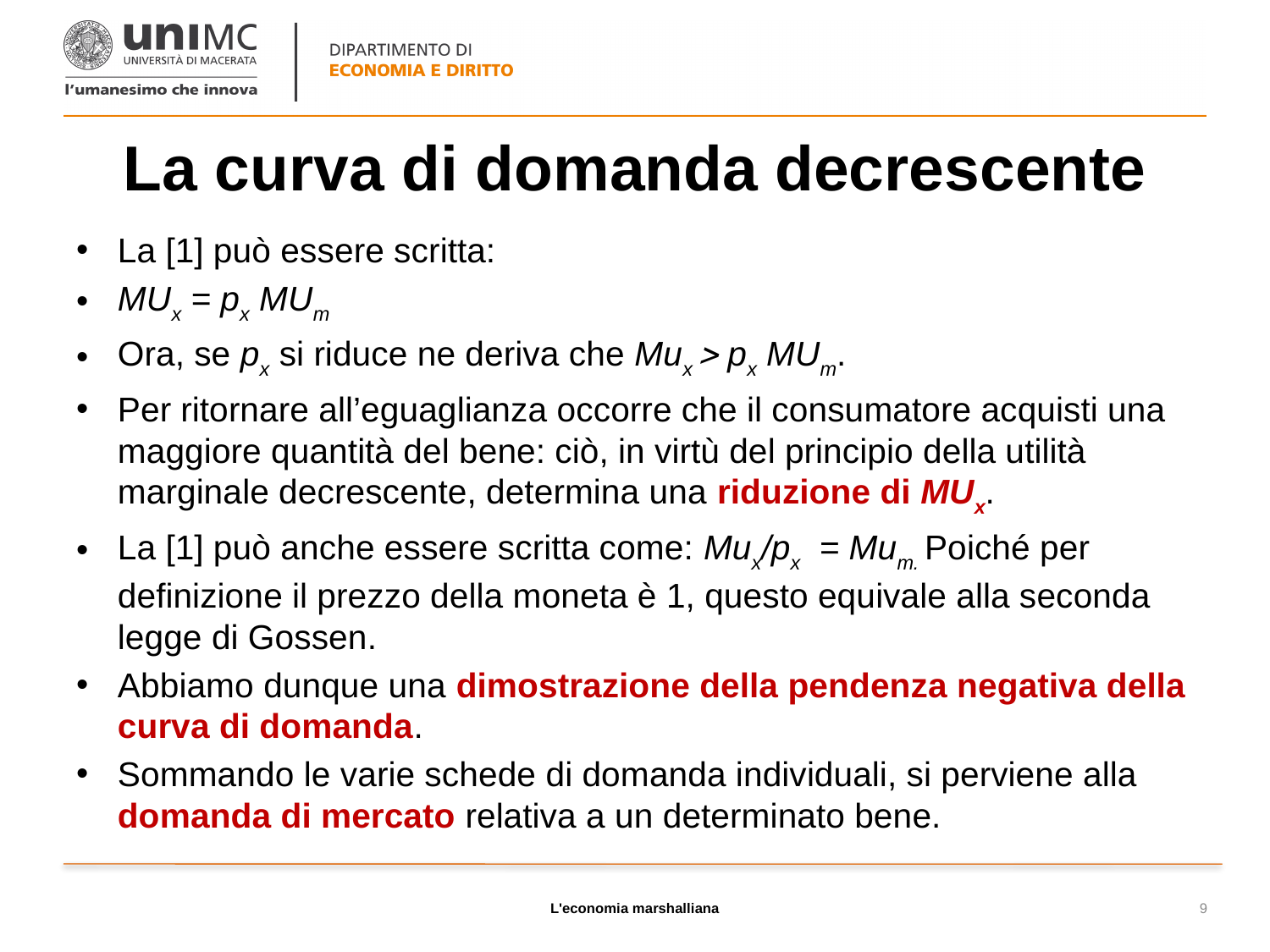

# La curva di domanda decrescente
La [1] può essere scritta:
MUx = px MUm
Ora, se px si riduce ne deriva che Mux > px MUm.
Per ritornare all’eguaglianza occorre che il consumatore acquisti una maggiore quantità del bene: ciò, in virtù del principio della utilità marginale decrescente, determina una riduzione di MUx.
La [1] può anche essere scritta come: Mux/px  = Mum. Poiché per definizione il prezzo della moneta è 1, questo equivale alla seconda legge di Gossen.
Abbiamo dunque una dimostrazione della pendenza negativa della curva di domanda.
Sommando le varie schede di domanda individuali, si perviene alla domanda di mercato relativa a un determinato bene.

L'economia marshalliana
9